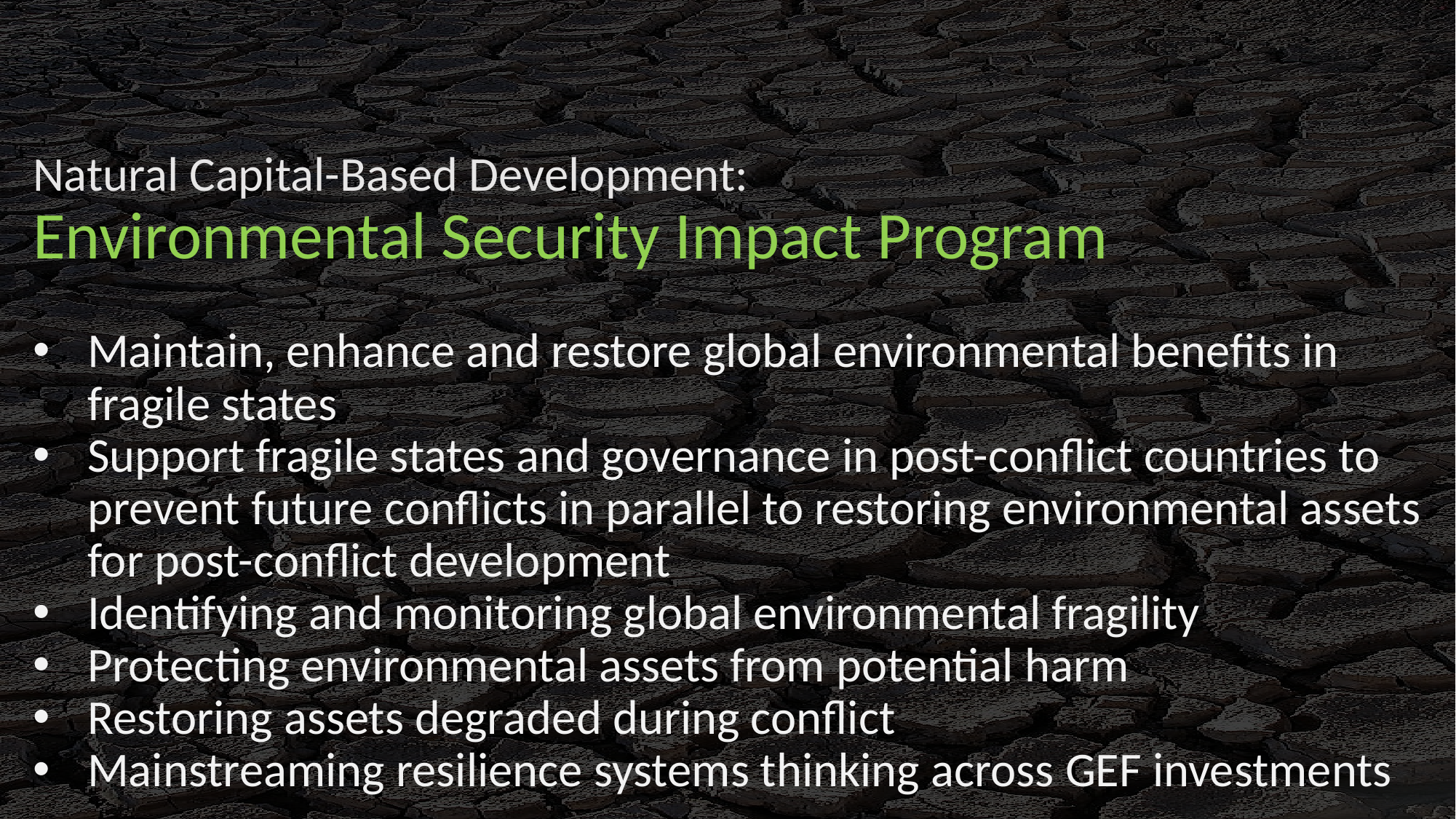

Natural Capital-Based Development:
Environmental Security Impact Program

Maintain, enhance and restore global environmental benefits in fragile states
Support fragile states and governance in post-conflict countries to prevent future conflicts in parallel to restoring environmental assets for post-conflict development
Identifying and monitoring global environmental fragility
Protecting environmental assets from potential harm
Restoring assets degraded during conflict
Mainstreaming resilience systems thinking across GEF investments